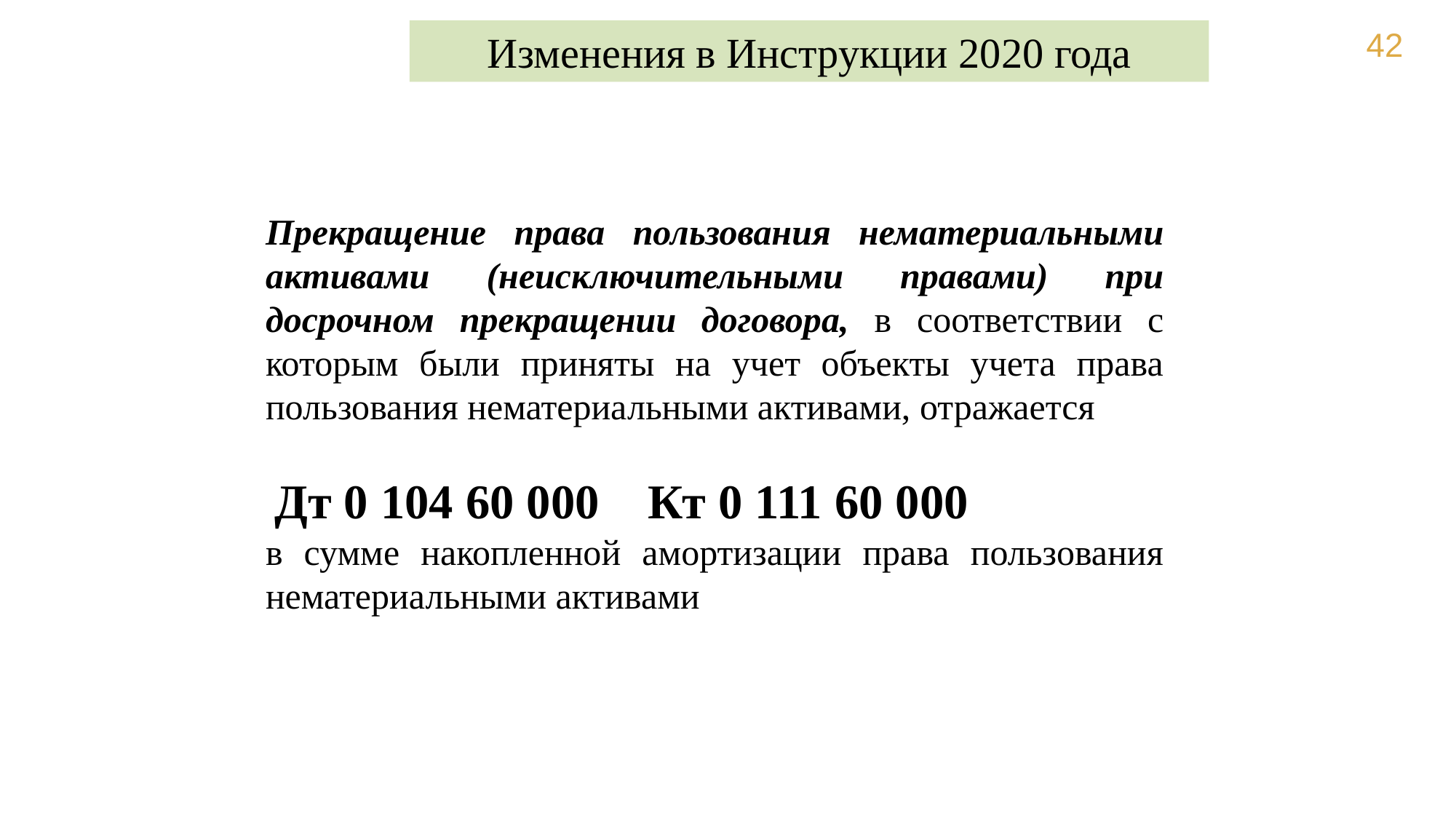

Изменения в Инструкции 2020 года
Прекращение права пользования нематериальными активами (неисключительными правами) при досрочном прекращении договора, в соответствии с которым были приняты на учет объекты учета права пользования нематериальными активами, отражается

 Дт 0 104 60 000    Кт 0 111 60 000
в сумме накопленной амортизации права пользования нематериальными активами